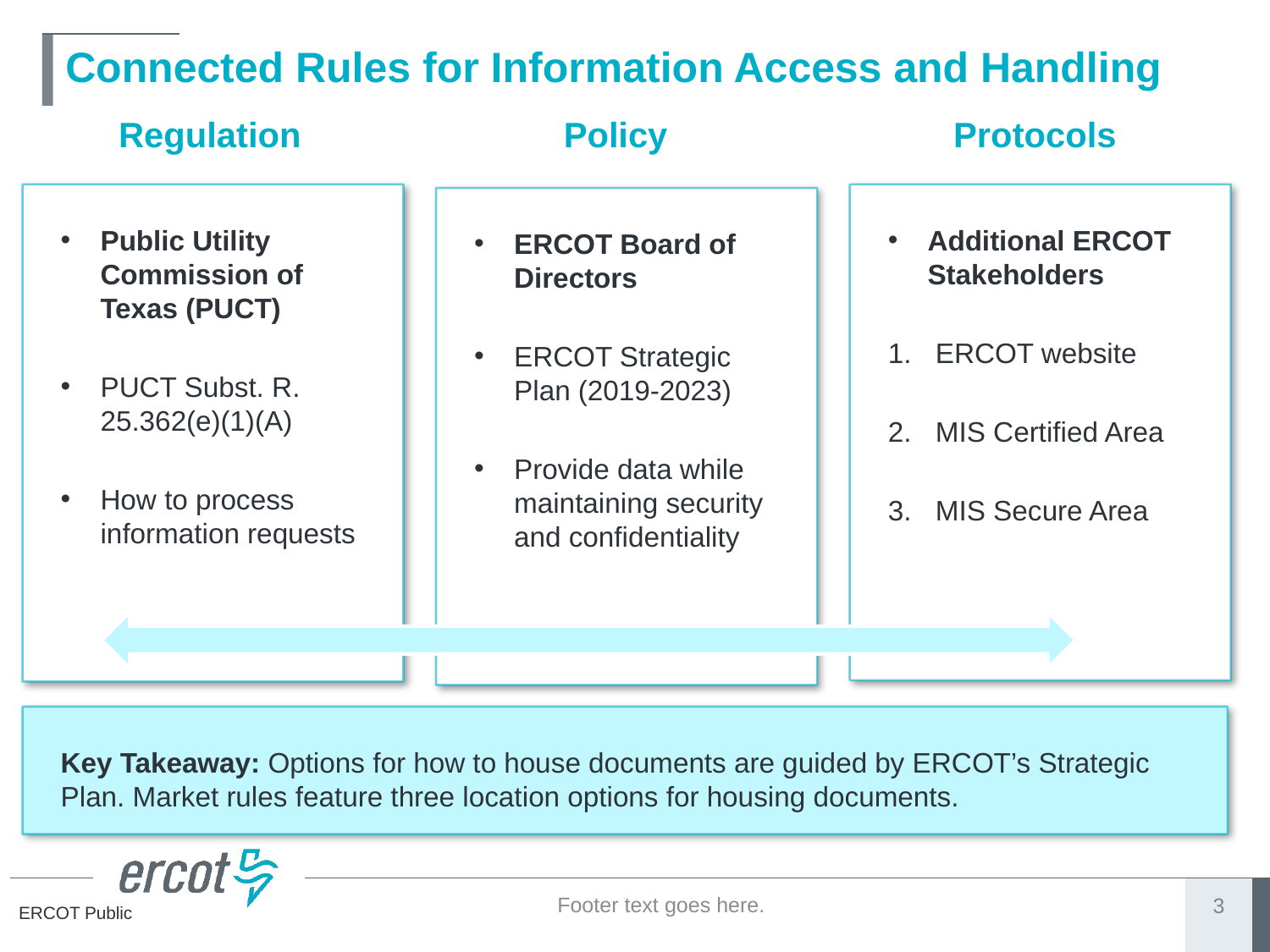

# Connected Rules for Information Access and Handling
Regulation
Policy
Protocols
Public Utility Commission of Texas (PUCT)

PUCT Subst. R. 25.362(e)(1)(A)

How to process information requests

Additional ERCOT Stakeholders

ERCOT website

MIS Certified Area

MIS Secure Area

ERCOT Board of Directors

ERCOT Strategic Plan (2019-2023)

Provide data while maintaining security and confidentiality

Key Takeaway: Options for how to house documents are guided by ERCOT’s Strategic Plan. Market rules feature three location options for housing documents.
Footer text goes here.
3